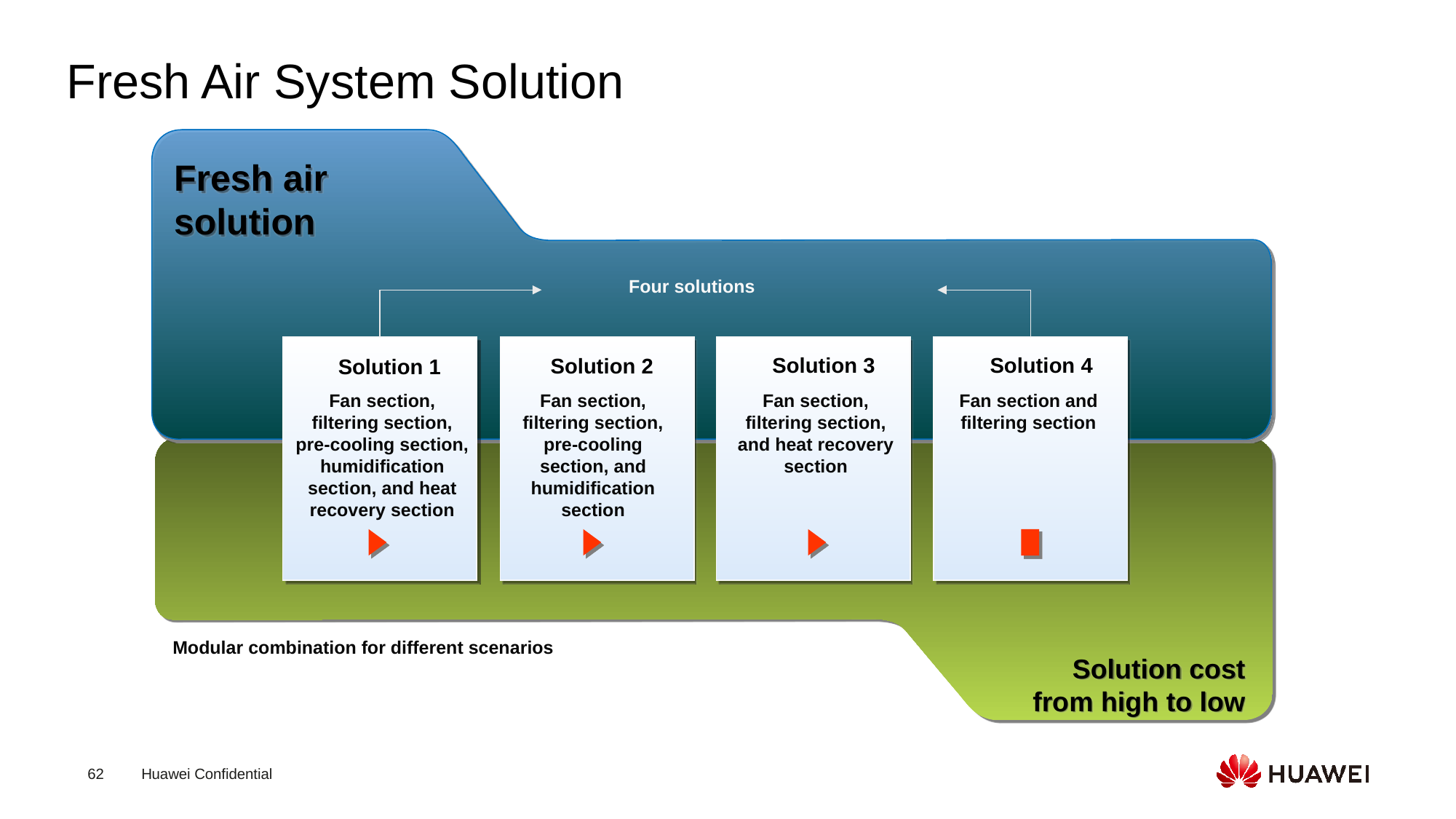

# Fresh Air System Solution

Fresh air solution
               Four solutions

Solution 3
Solution 4
Solution 2
Solution 1
Fan section, filtering section, pre-cooling section, humidification section, and heat recovery section
Fan section, filtering section, pre-cooling section, and humidification section
Fan section, filtering section, and heat recovery section
Fan section and filtering section

Modular combination for different scenarios
Solution cost from high to low